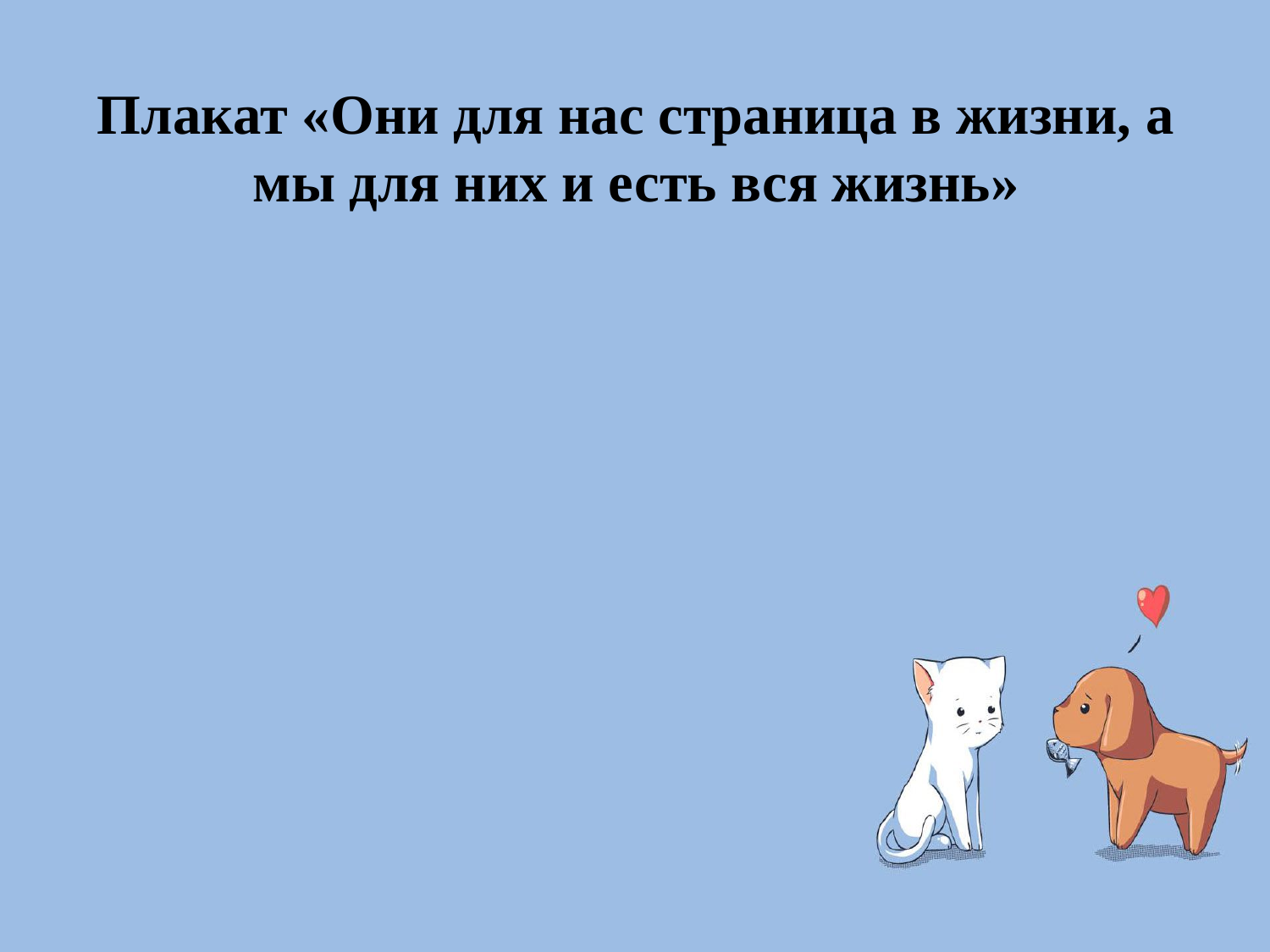

# Плакат «Они для нас страница в жизни, а мы для них и есть вся жизнь»